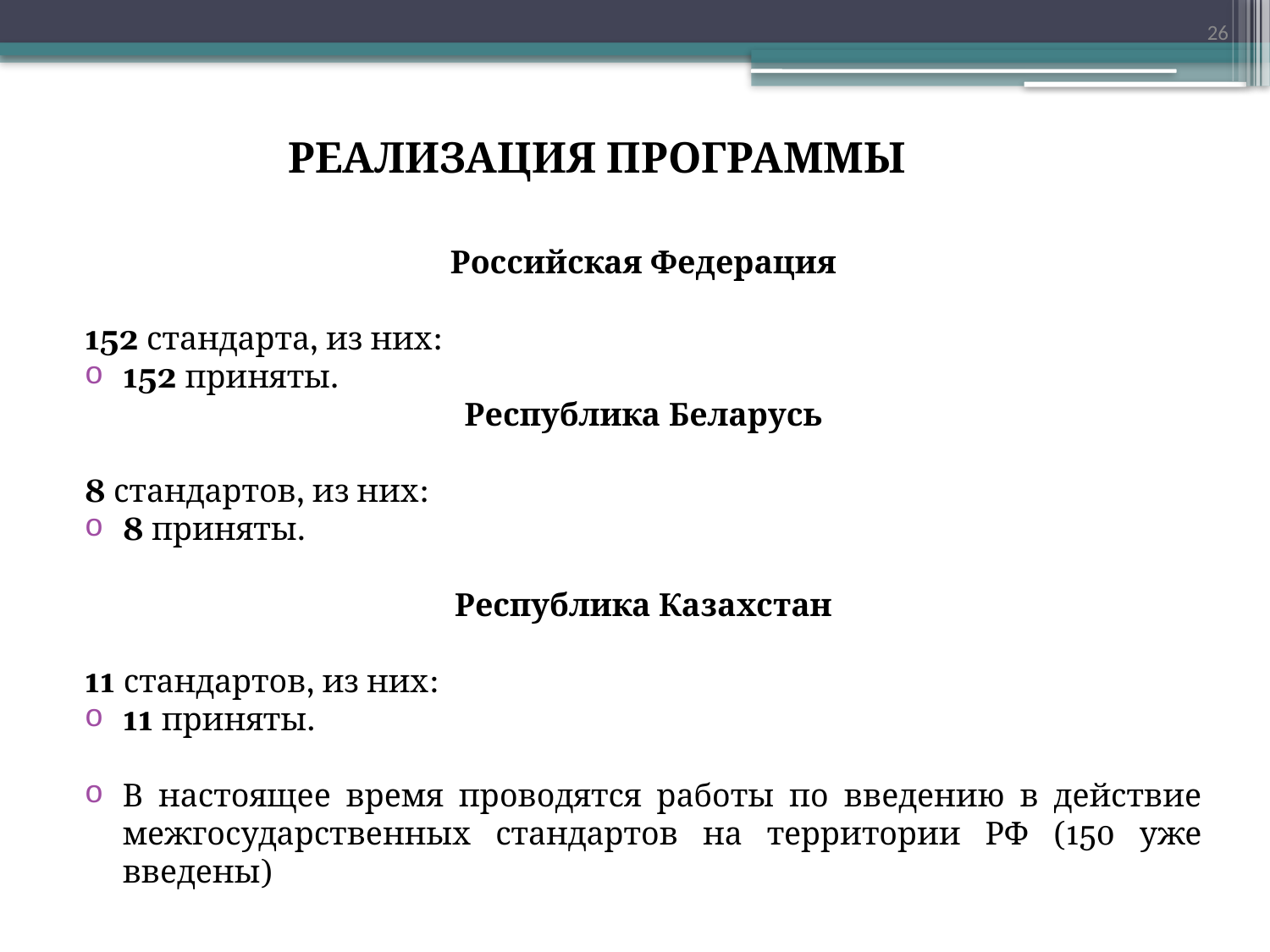

26
РЕАЛИЗАЦИЯ ПРОГРАММЫ
Российская Федерация

152 стандарта, из них:
152 приняты.
Республика Беларусь

8 стандартов, из них:
8 приняты.

Республика Казахстан

11 стандартов, из них:
11 приняты.

В настоящее время проводятся работы по введению в действие межгосударственных стандартов на территории РФ (150 уже введены)